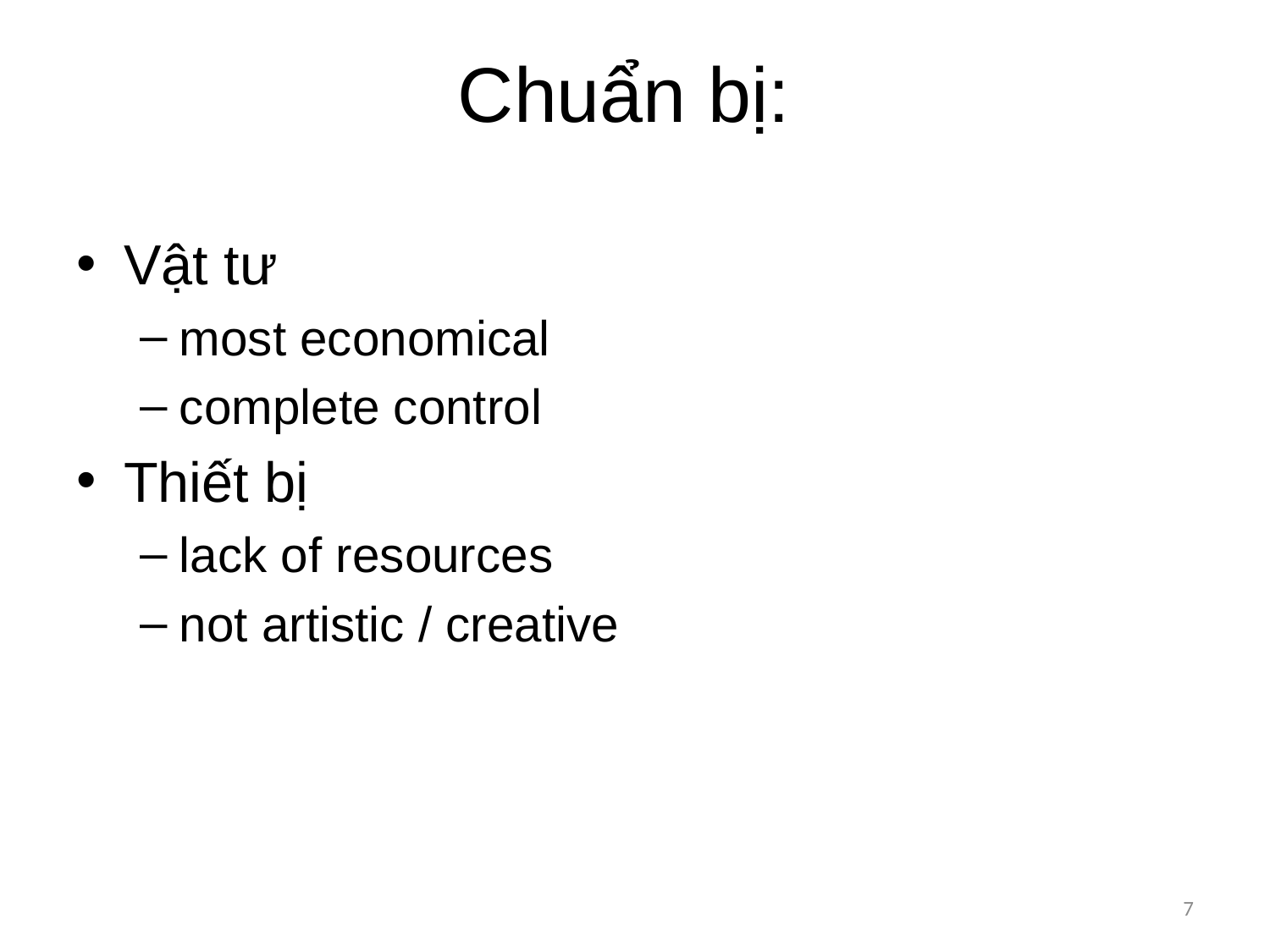

# Chuẩn bị:
Vật tư
most economical
complete control
Thiết bị
lack of resources
not artistic / creative

7